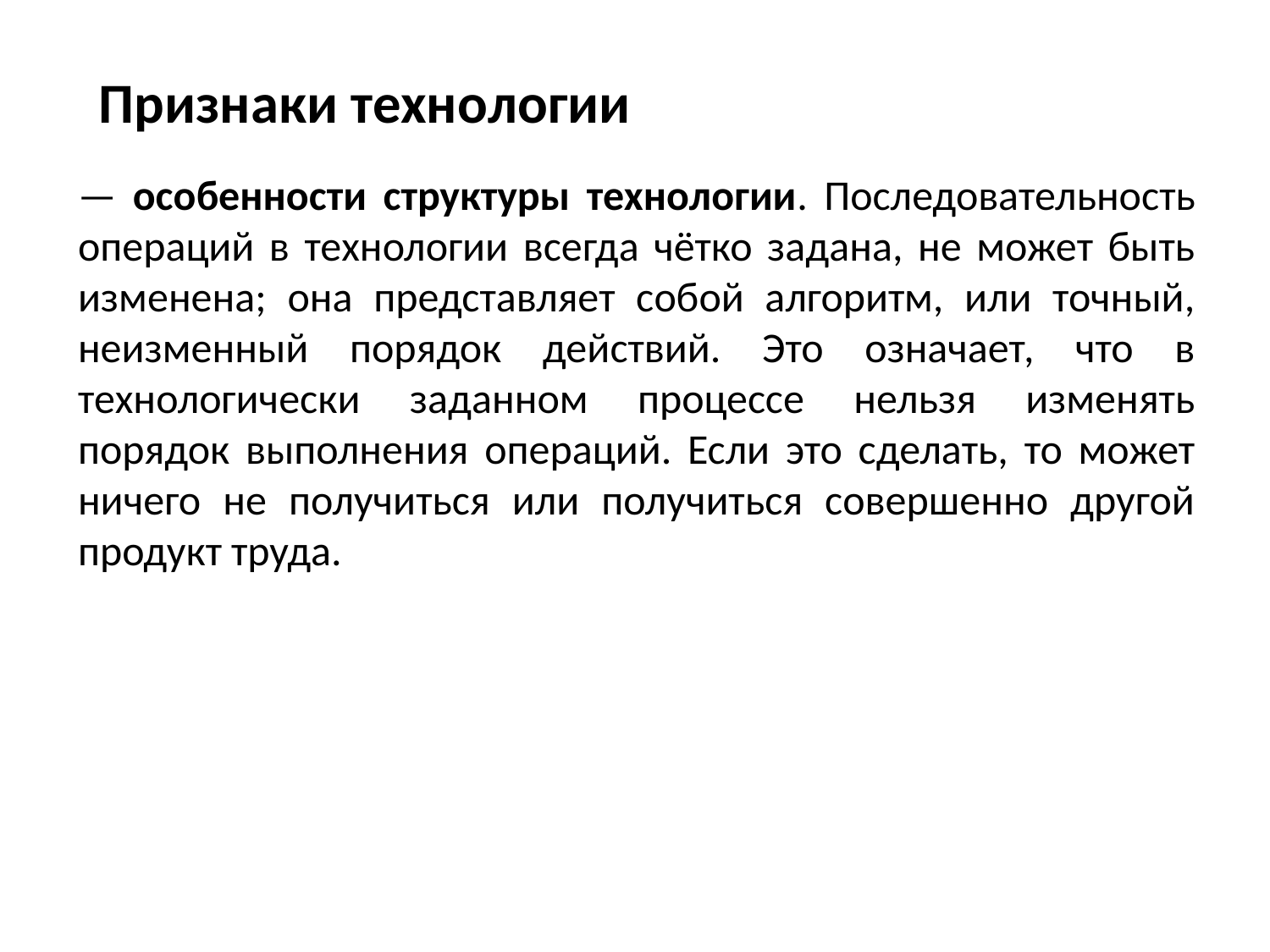

Признаки технологии

# — особенности структуры технологии. Последовательность операций в технологии всегда чётко задана, не может быть изменена; она представляет собой алгоритм, или точный, неизменный порядок действий. Это означает, что в технологически заданном процессе нельзя изменять порядок выполнения операций. Если это сделать, то может ничего не получиться или получиться совершенно другой продукт труда.